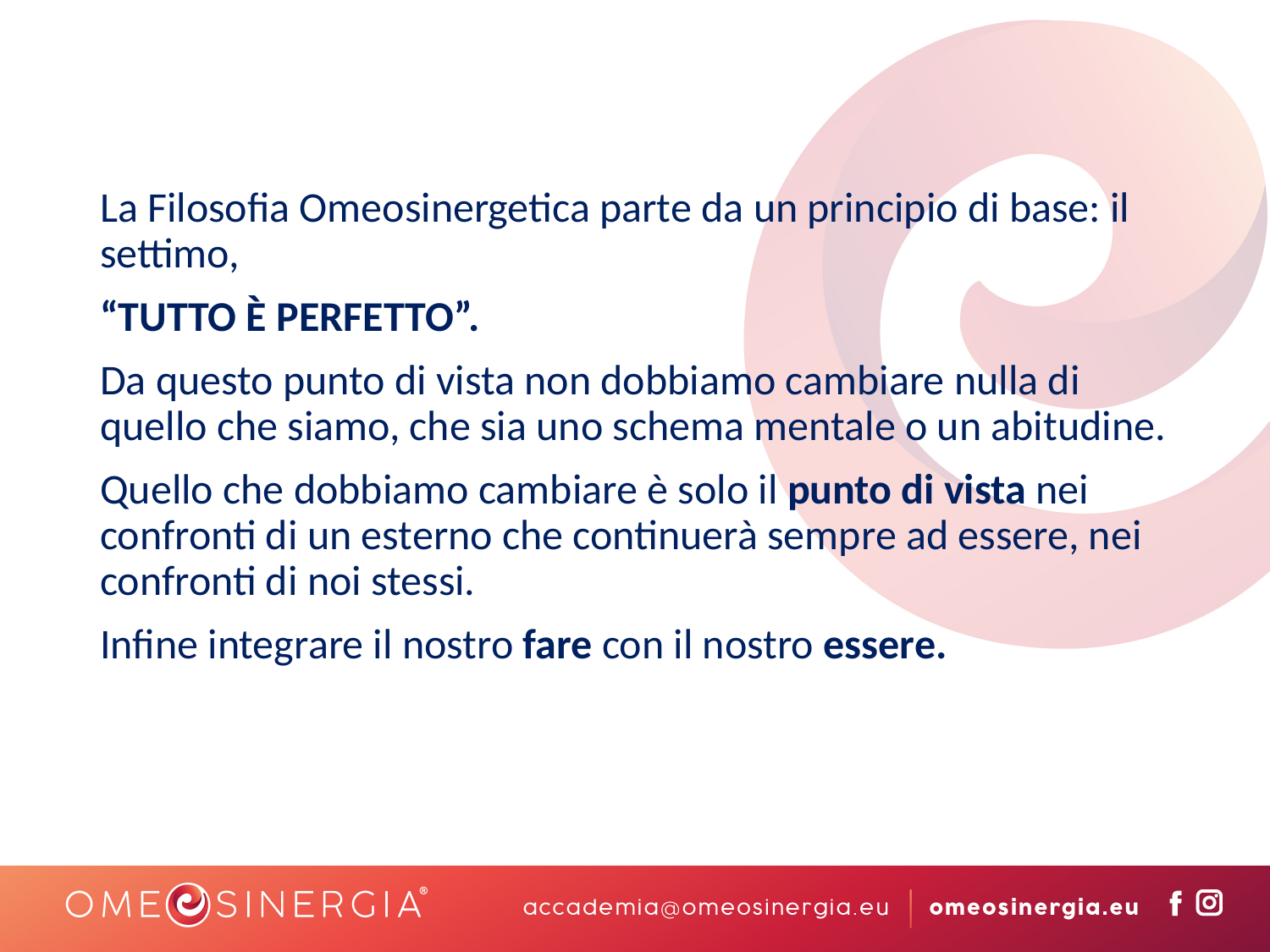

La Filosofia Omeosinergetica parte da un principio di base: il settimo,
“TUTTO È PERFETTO”.
Da questo punto di vista non dobbiamo cambiare nulla di quello che siamo, che sia uno schema mentale o un abitudine.
Quello che dobbiamo cambiare è solo il punto di vista nei confronti di un esterno che continuerà sempre ad essere, nei confronti di noi stessi.
Infine integrare il nostro fare con il nostro essere.